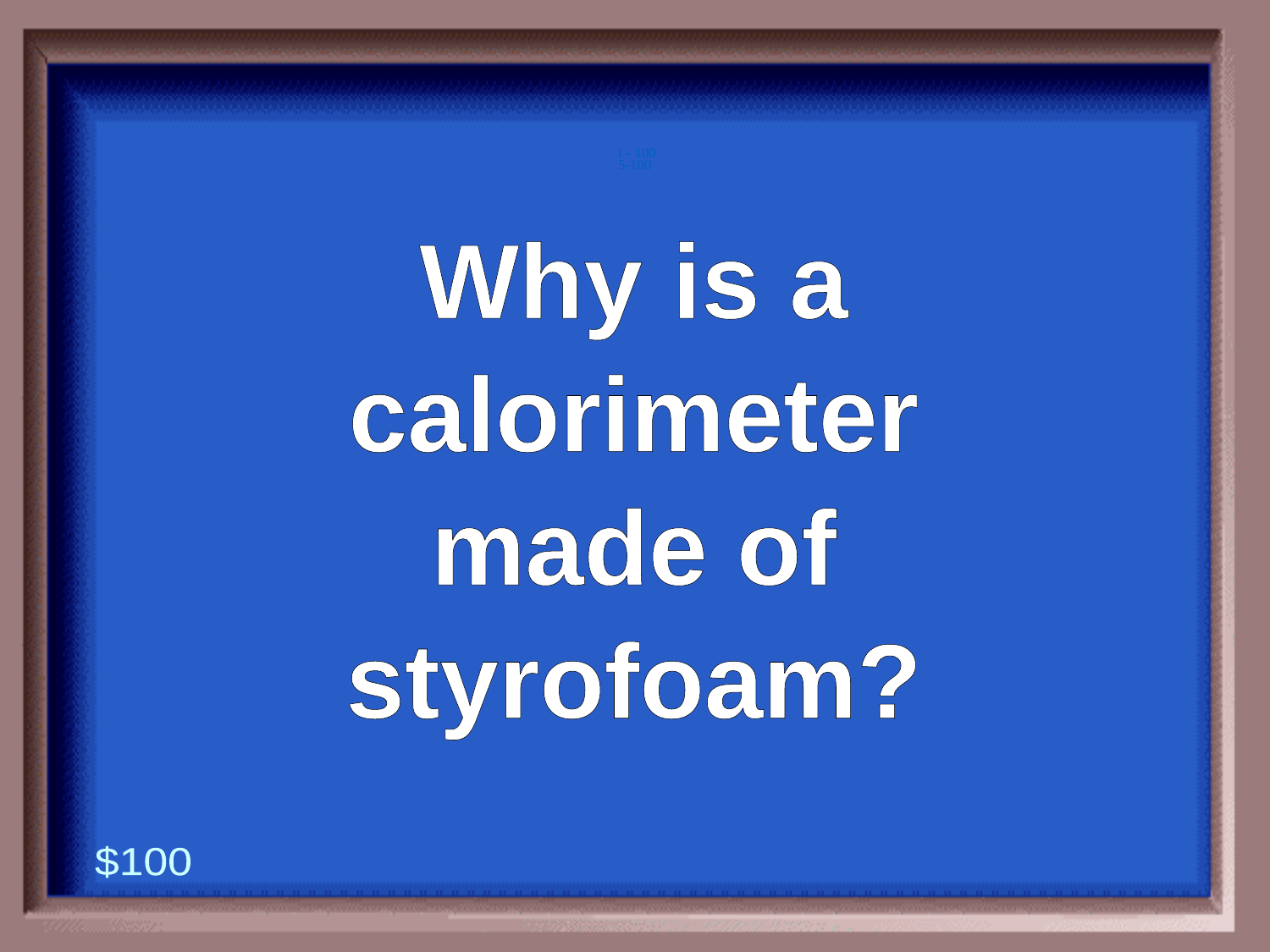

5-100
1 - 100
Why is a calorimeter made of styrofoam?

$100